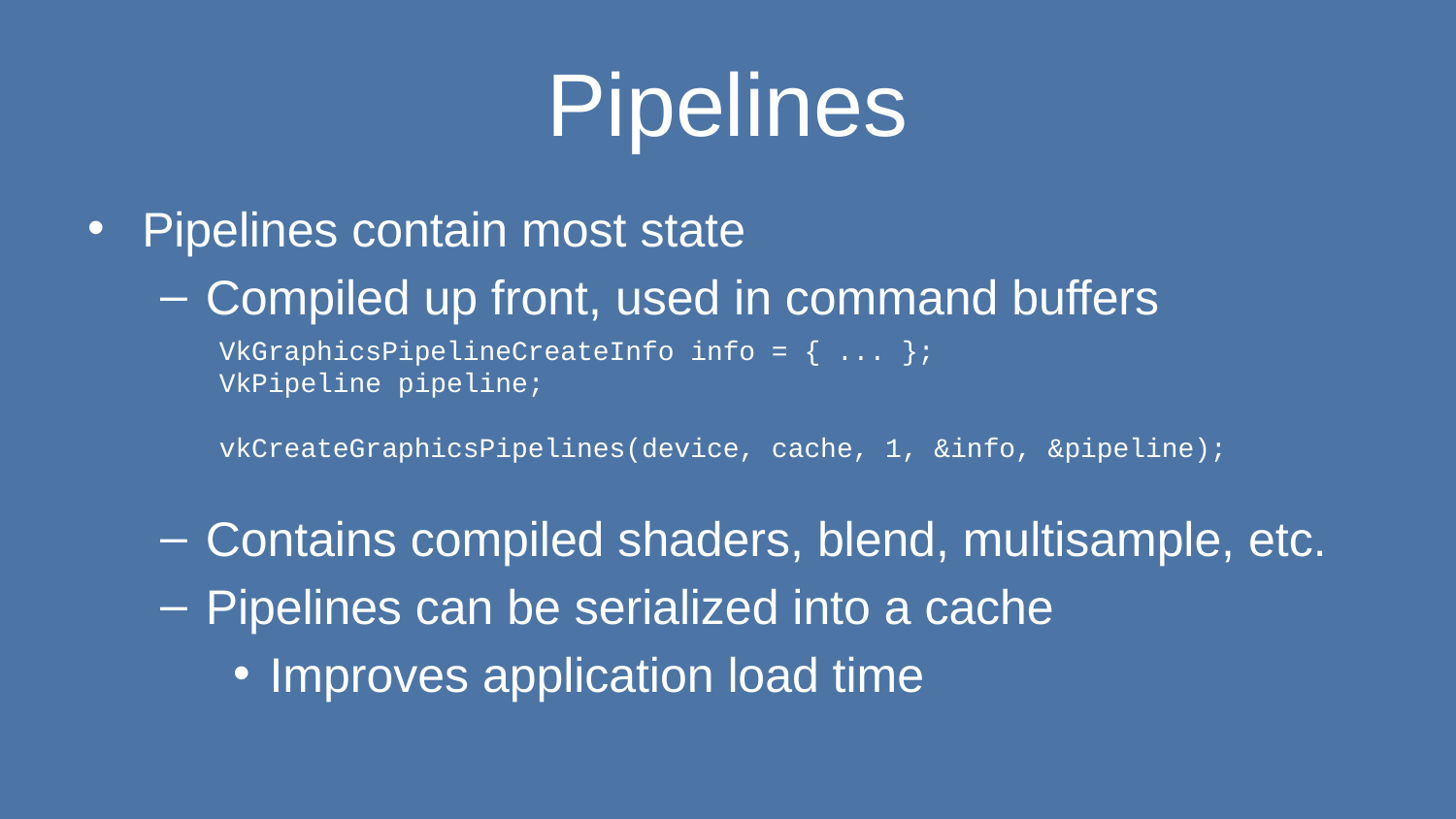

# Pipelines
Pipelines contain most state
Compiled up front, used in command buffers

Contains compiled shaders, blend, multisample, etc.
Pipelines can be serialized into a cache
Improves application load time
VkGraphicsPipelineCreateInfo info = { ... };
VkPipeline pipeline;

vkCreateGraphicsPipelines(device, cache, 1, &info, &pipeline);